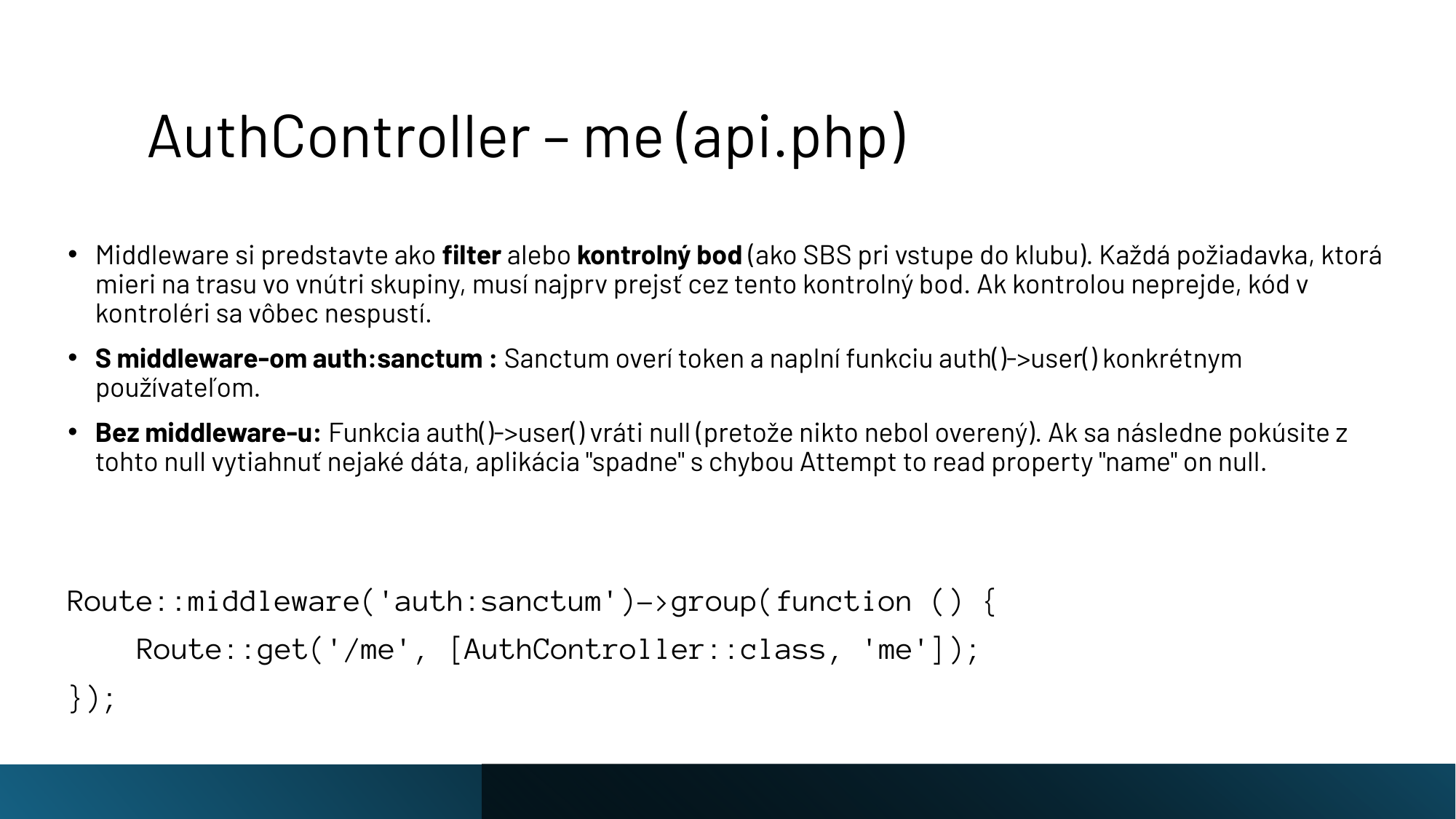

# AuthController – me (api.php)
Middleware si predstavte ako filter alebo kontrolný bod (ako SBS pri vstupe do klubu). Každá požiadavka, ktorá mieri na trasu vo vnútri skupiny, musí najprv prejsť cez tento kontrolný bod. Ak kontrolou neprejde, kód v kontroléri sa vôbec nespustí.
S middleware-om auth:sanctum : Sanctum overí token a naplní funkciu auth()->user() konkrétnym používateľom.
Bez middleware-u: Funkcia auth()->user() vráti null (pretože nikto nebol overený). Ak sa následne pokúsite z tohto null vytiahnuť nejaké dáta, aplikácia "spadne" s chybou Attempt to read property "name" on null.

Route::middleware('auth:sanctum')->group(function () {
    Route::get('/me', [AuthController::class, 'me']);
});